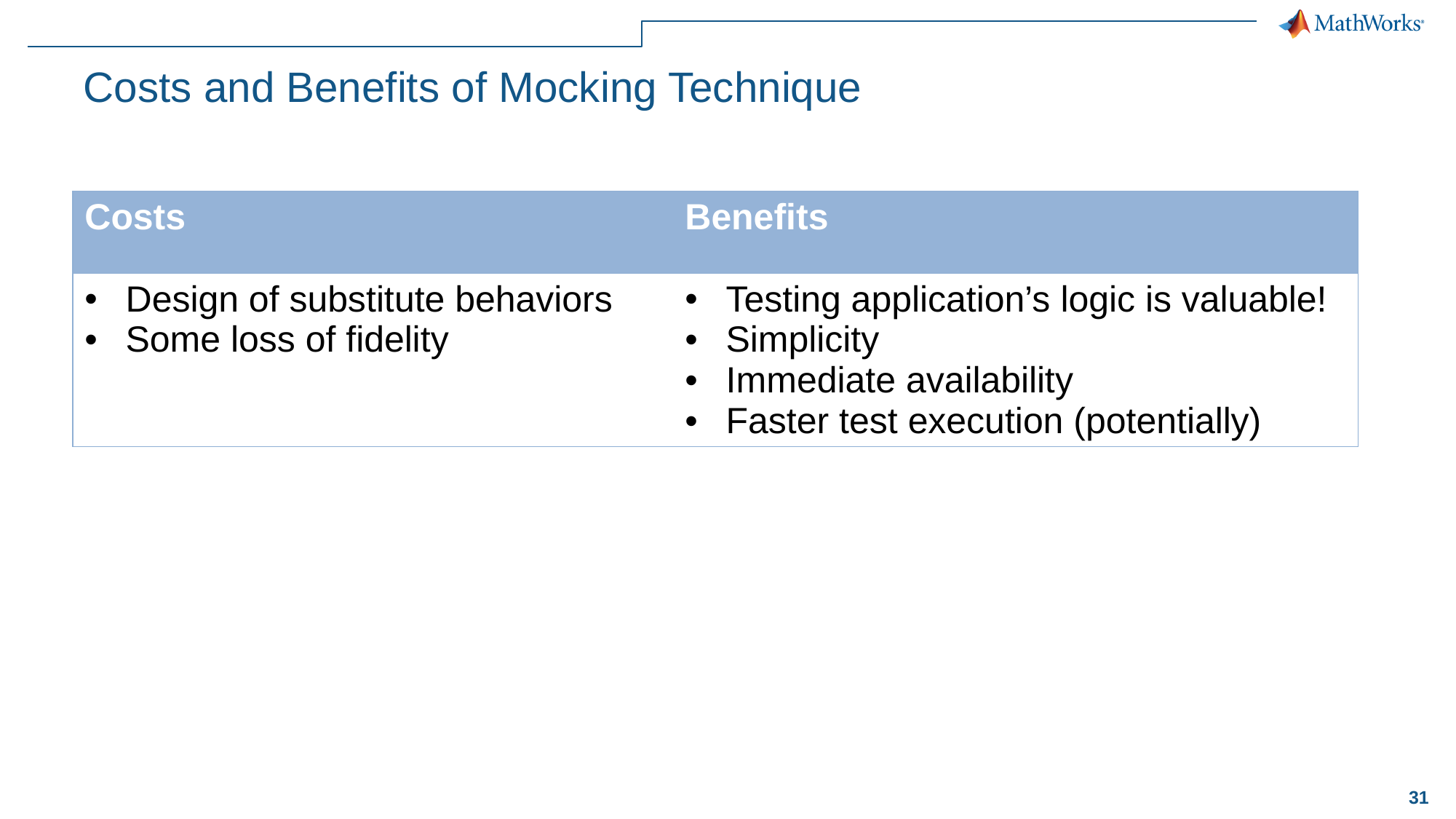

# Costs and Benefits of Mocking Technique

| Costs | Benefits |
| --- | --- |
| Design of substitute behaviors Some loss of fidelity | Testing application’s logic is valuable! Simplicity Immediate availability Faster test execution (potentially) |